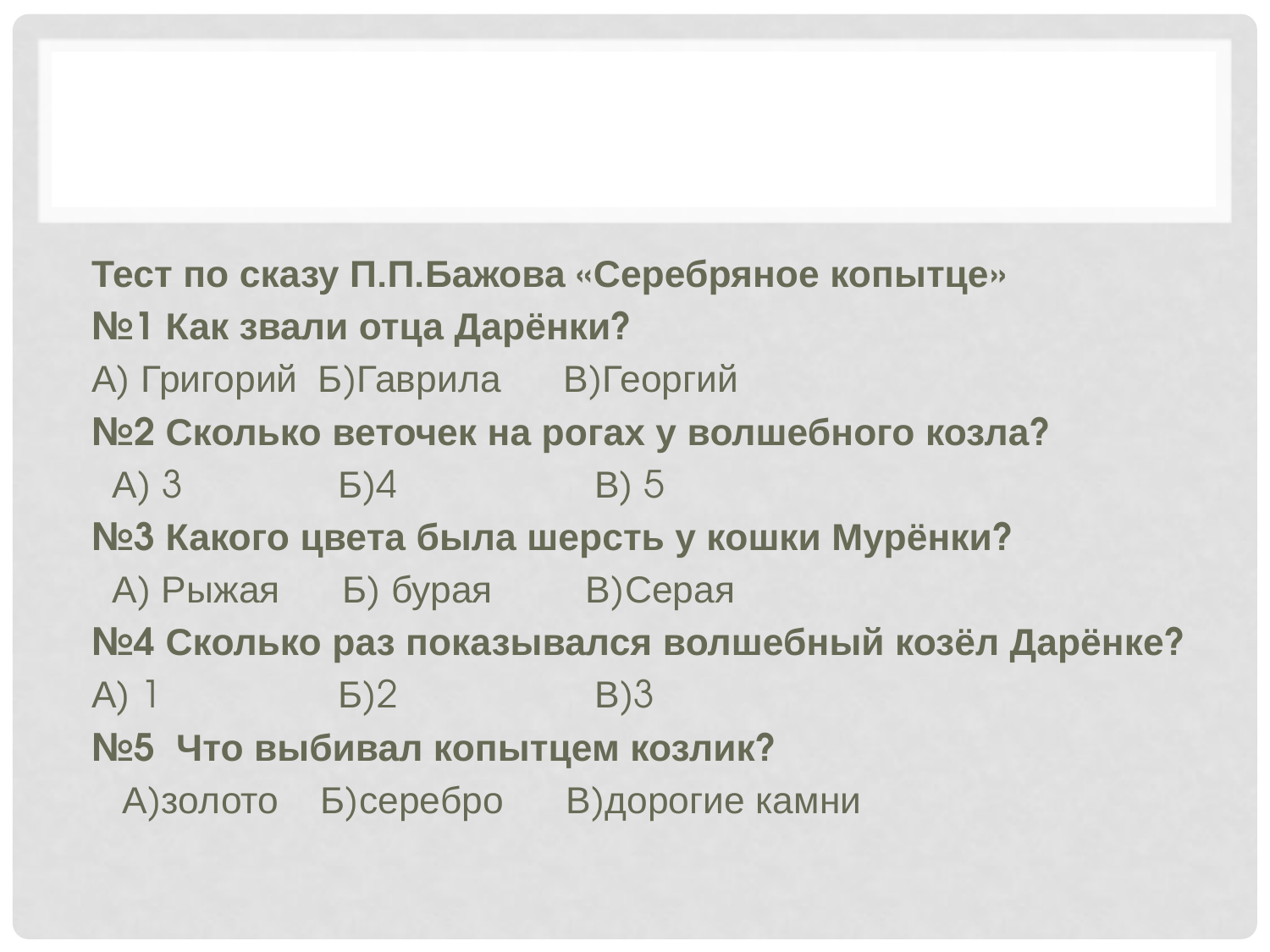

#
Тест по сказу П.П.Бажова «Серебряное копытце»
№1 Как звали отца Дарёнки?
А) Григорий  Б)Гаврила      В)Георгий
№2 Сколько веточек на рогах у волшебного козла?
  А) 3               Б)4                   В) 5
№3 Какого цвета была шерсть у кошки Мурёнки?
  А) Рыжая      Б) бурая         В)Серая
№4 Сколько раз показывался волшебный козёл Дарёнке?
А) 1                 Б)2                   В)3
№5  Что выбивал копытцем козлик?
   А)золото    Б)серебро      В)дорогие камни